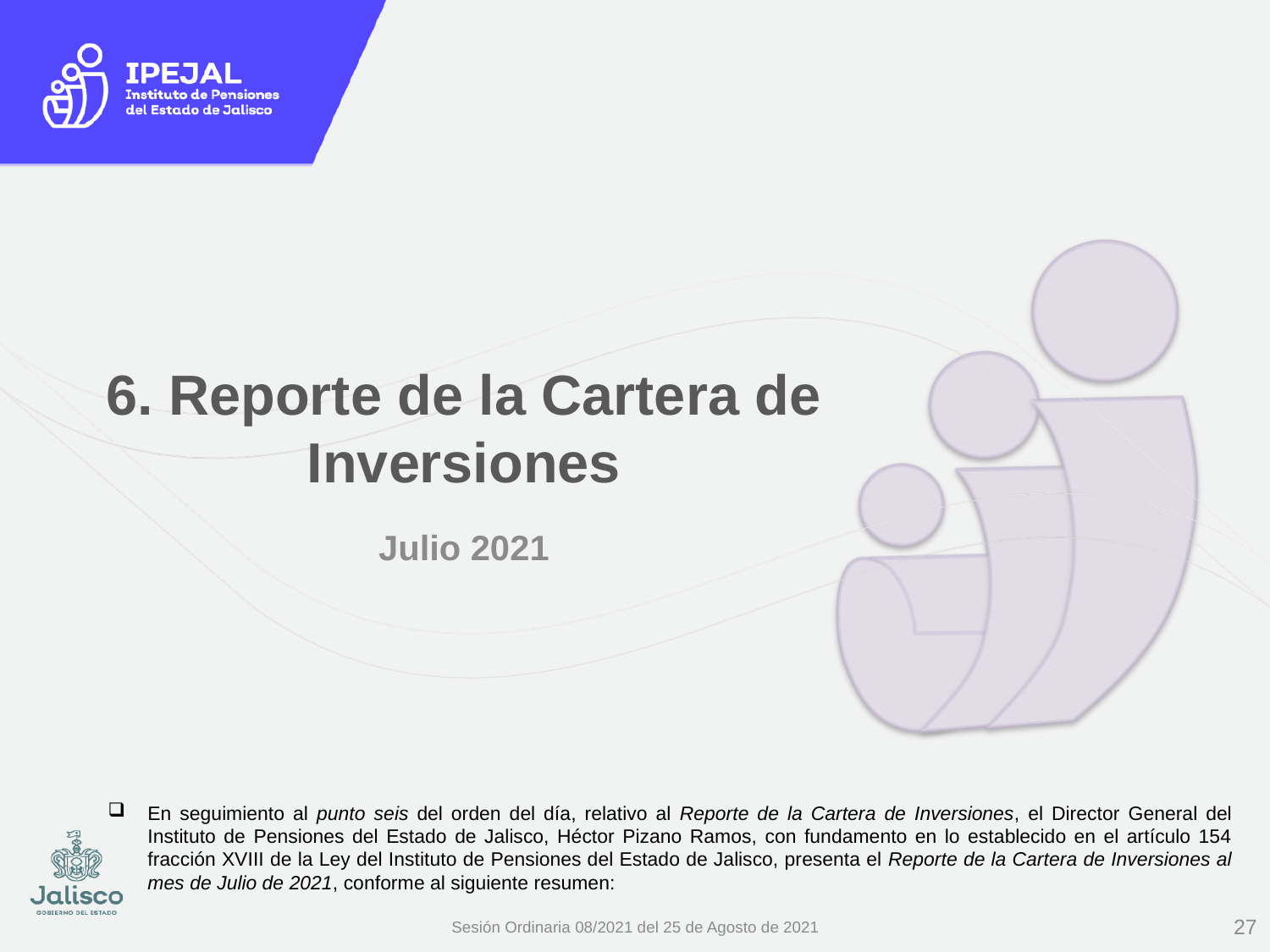

# 6. Reporte de la Cartera de Inversiones
Julio 2021
En seguimiento al punto seis del orden del día, relativo al Reporte de la Cartera de Inversiones, el Director General del Instituto de Pensiones del Estado de Jalisco, Héctor Pizano Ramos, con fundamento en lo establecido en el artículo 154 fracción XVIII de la Ley del Instituto de Pensiones del Estado de Jalisco, presenta el Reporte de la Cartera de Inversiones al mes de Julio de 2021, conforme al siguiente resumen:
27
Sesión Ordinaria 08/2021 del 25 de Agosto de 2021